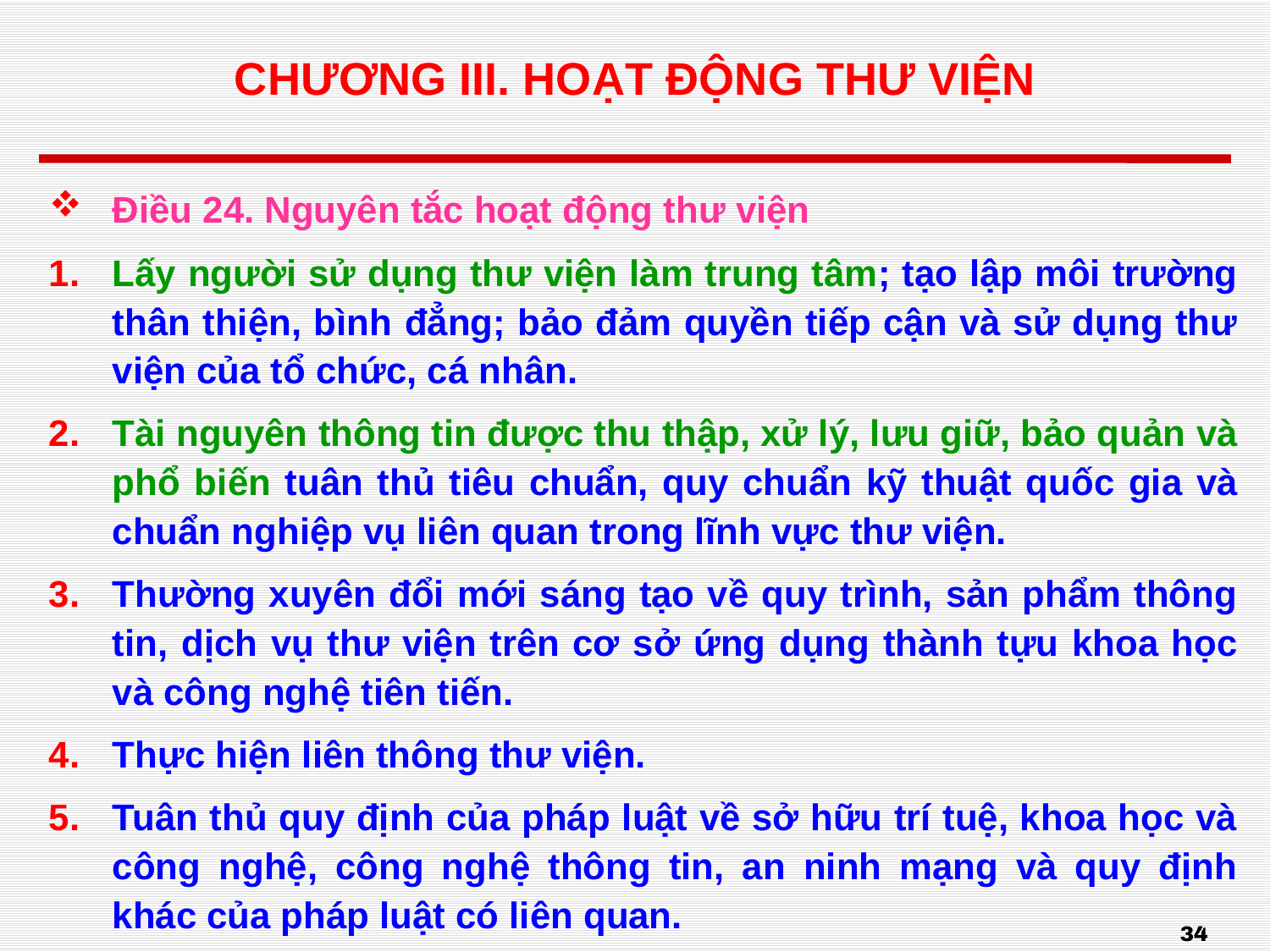

# CHƯƠNG III. HOẠT ĐỘNG THƯ VIỆN
Điều 24. Nguyên tắc hoạt động thư viện
Lấy người sử dụng thư viện làm trung tâm; tạo lập môi trường thân thiện, bình đẳng; bảo đảm quyền tiếp cận và sử dụng thư viện của tổ chức, cá nhân.
Tài nguyên thông tin được thu thập, xử lý, lưu giữ, bảo quản và phổ biến tuân thủ tiêu chuẩn, quy chuẩn kỹ thuật quốc gia và chuẩn nghiệp vụ liên quan trong lĩnh vực thư viện.
Thường xuyên đổi mới sáng tạo về quy trình, sản phẩm thông tin, dịch vụ thư viện trên cơ sở ứng dụng thành tựu khoa học và công nghệ tiên tiến.
Thực hiện liên thông thư viện.
Tuân thủ quy định của pháp luật về sở hữu trí tuệ, khoa học và công nghệ, công nghệ thông tin, an ninh mạng và quy định khác của pháp luật có liên quan.